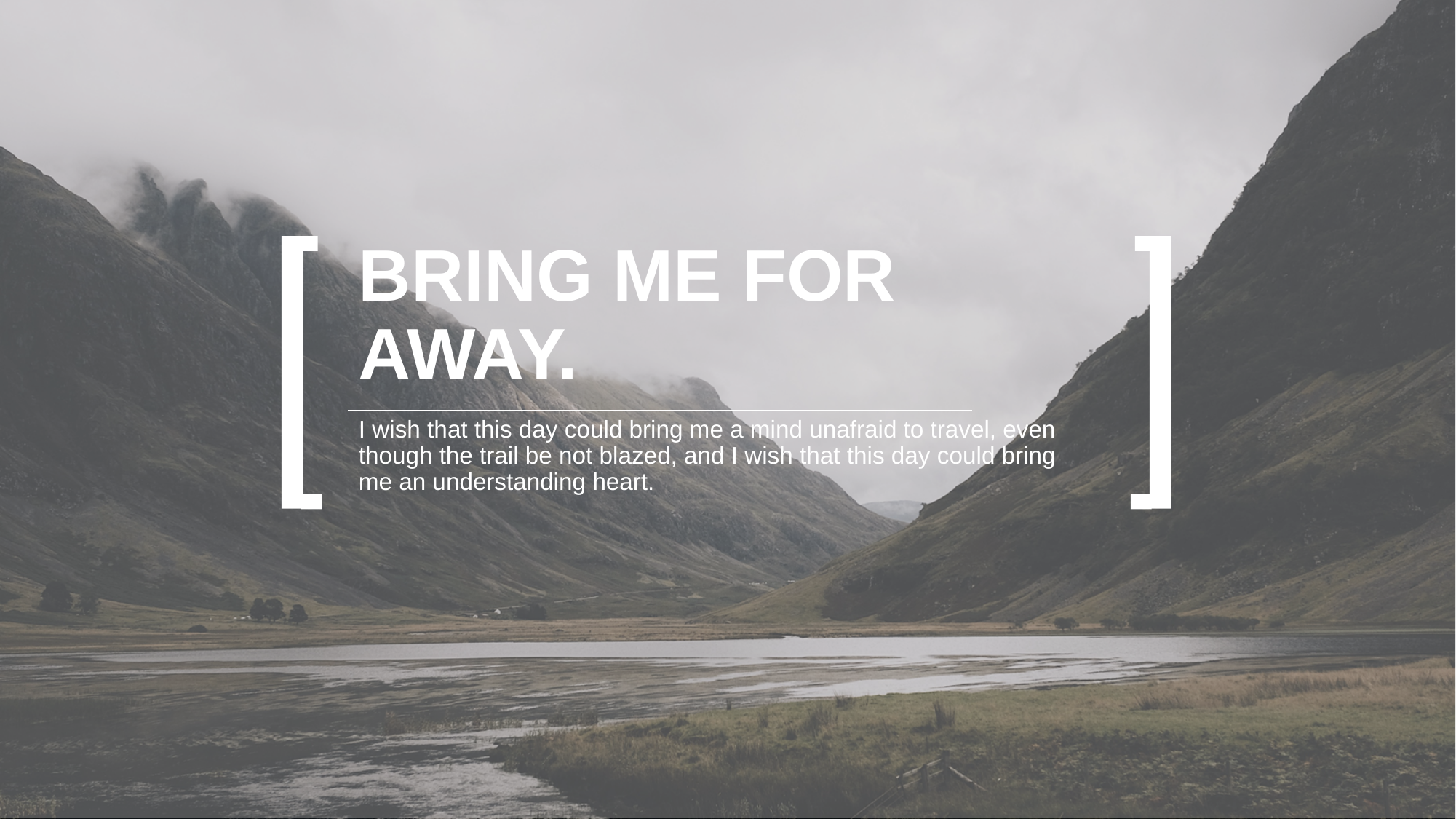

# BRING ME FOR AWAY.
I wish that this day could bring me a mind unafraid to travel, even though the trail be not blazed, and I wish that this day could bring me an understanding heart.